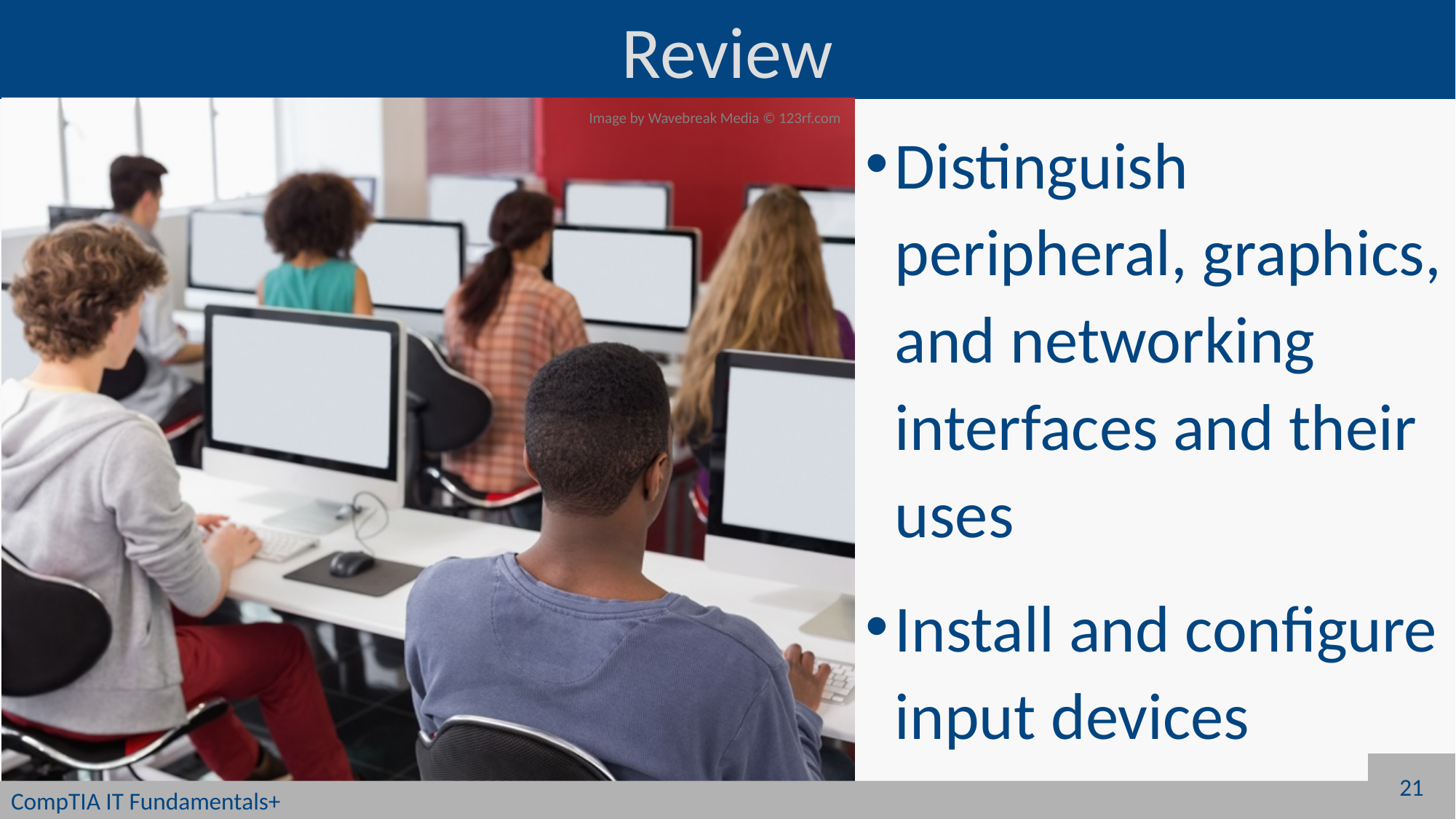

Distinguish peripheral, graphics, and networking interfaces and their uses
Install and configure input devices
21
CompTIA IT Fundamentals+